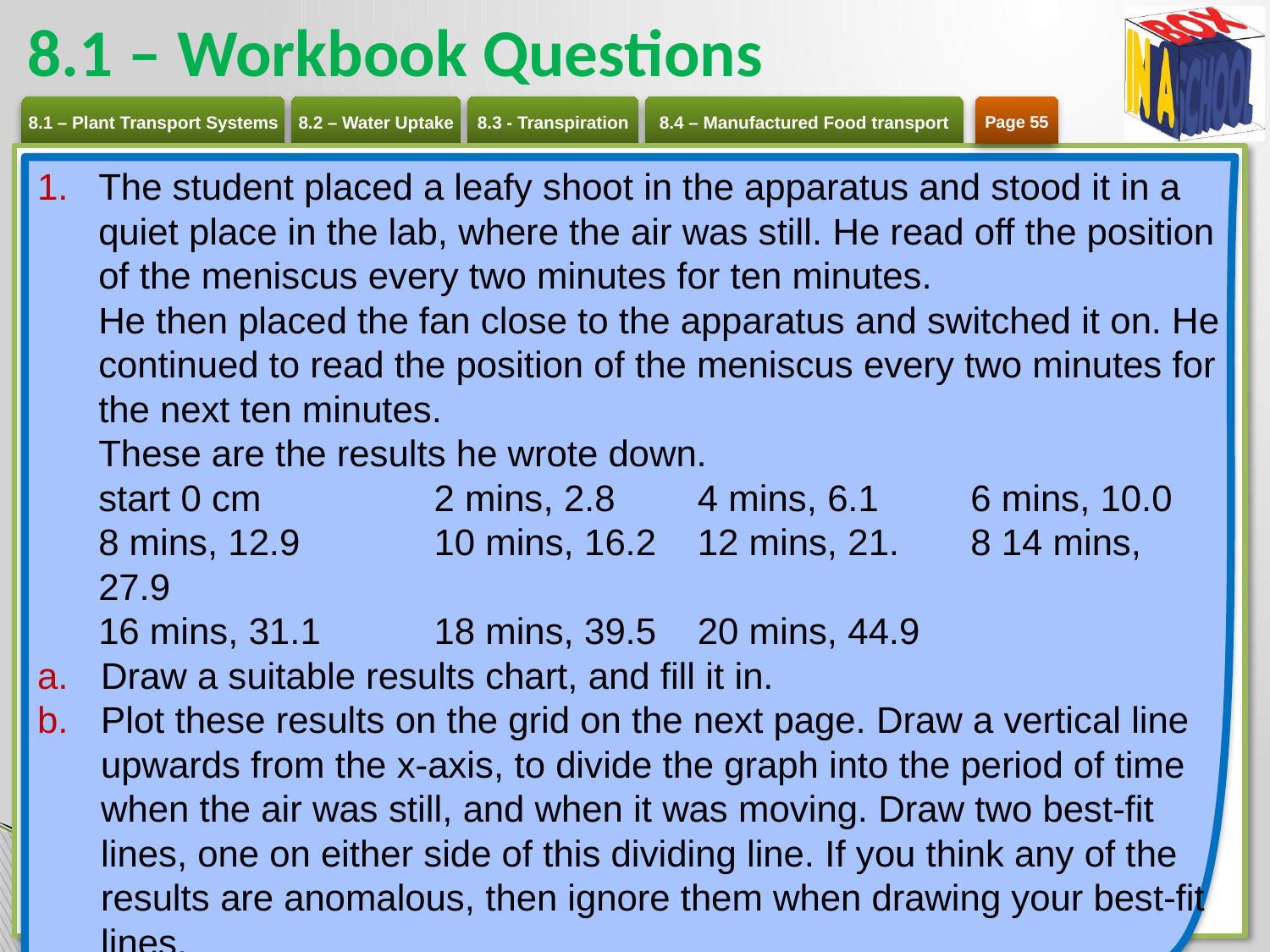

# 8.1 – Workbook Questions
Page 55
The student placed a leafy shoot in the apparatus and stood it in a quiet place in the lab, where the air was still. He read off the position of the meniscus every two minutes for ten minutes.
He then placed the fan close to the apparatus and switched it on. He continued to read the position of the meniscus every two minutes for the next ten minutes.
These are the results he wrote down.
start 0 cm 	2 mins, 2.8 	4 mins, 6.1 	6 mins, 10.0
8 mins, 12.9 	10 mins, 16.2 	12 mins, 21.	8 14 mins, 27.9
16 mins, 31.1 	18 mins, 39.5 	20 mins, 44.9
Draw a suitable results chart, and fill it in.
Plot these results on the grid on the next page. Draw a vertical line upwards from the x-axis, to divide the graph into the period of time when the air was still, and when it was moving. Draw two best-fit lines, one on either side of this dividing line. If you think any of the results are anomalous, then ignore them when drawing your best-fit lines.